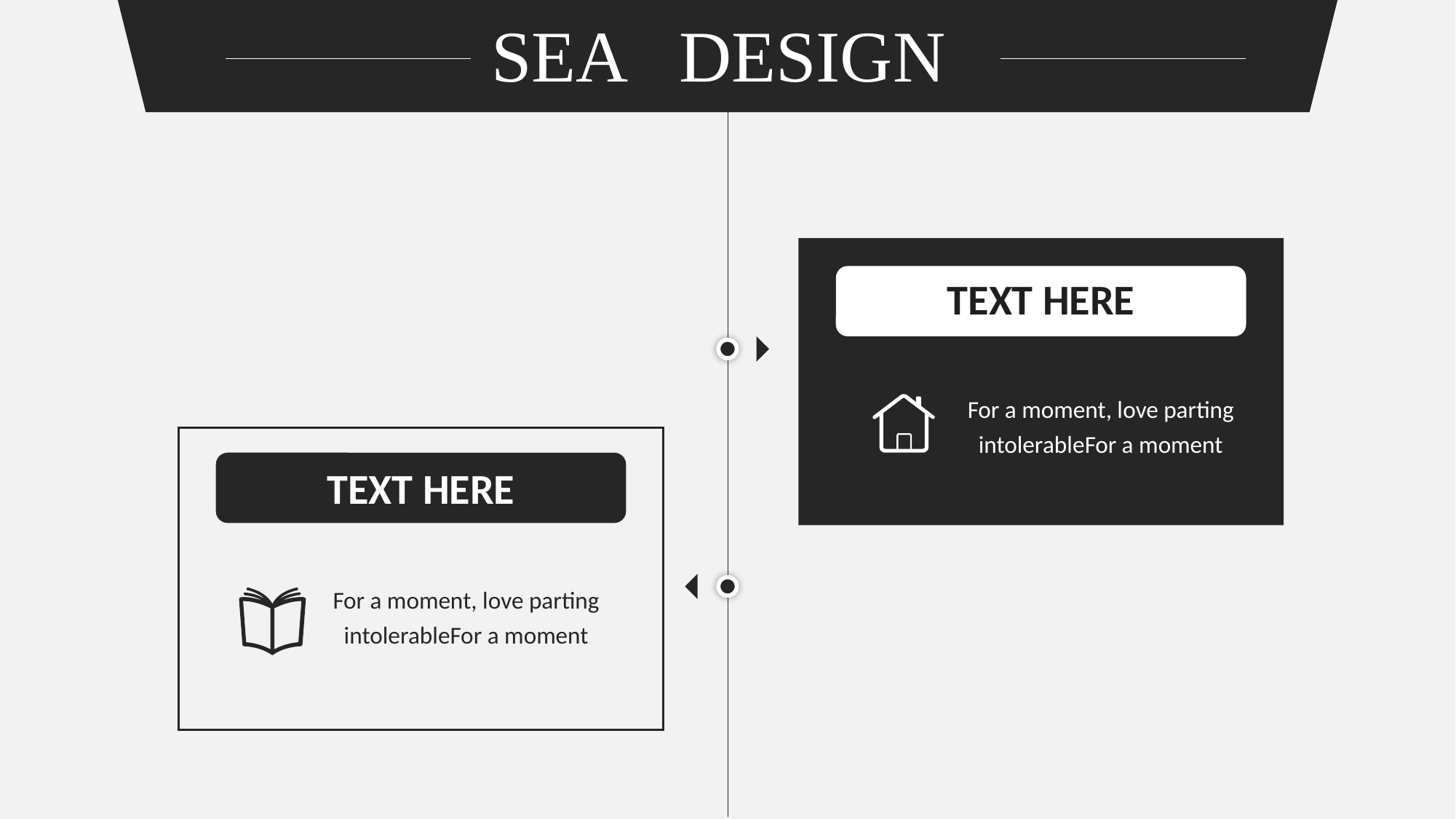

SEA   DESIGN

TEXT HERE

For a moment, love parting intolerableFor a moment

TEXT HERE
For a moment, love parting intolerableFor a moment